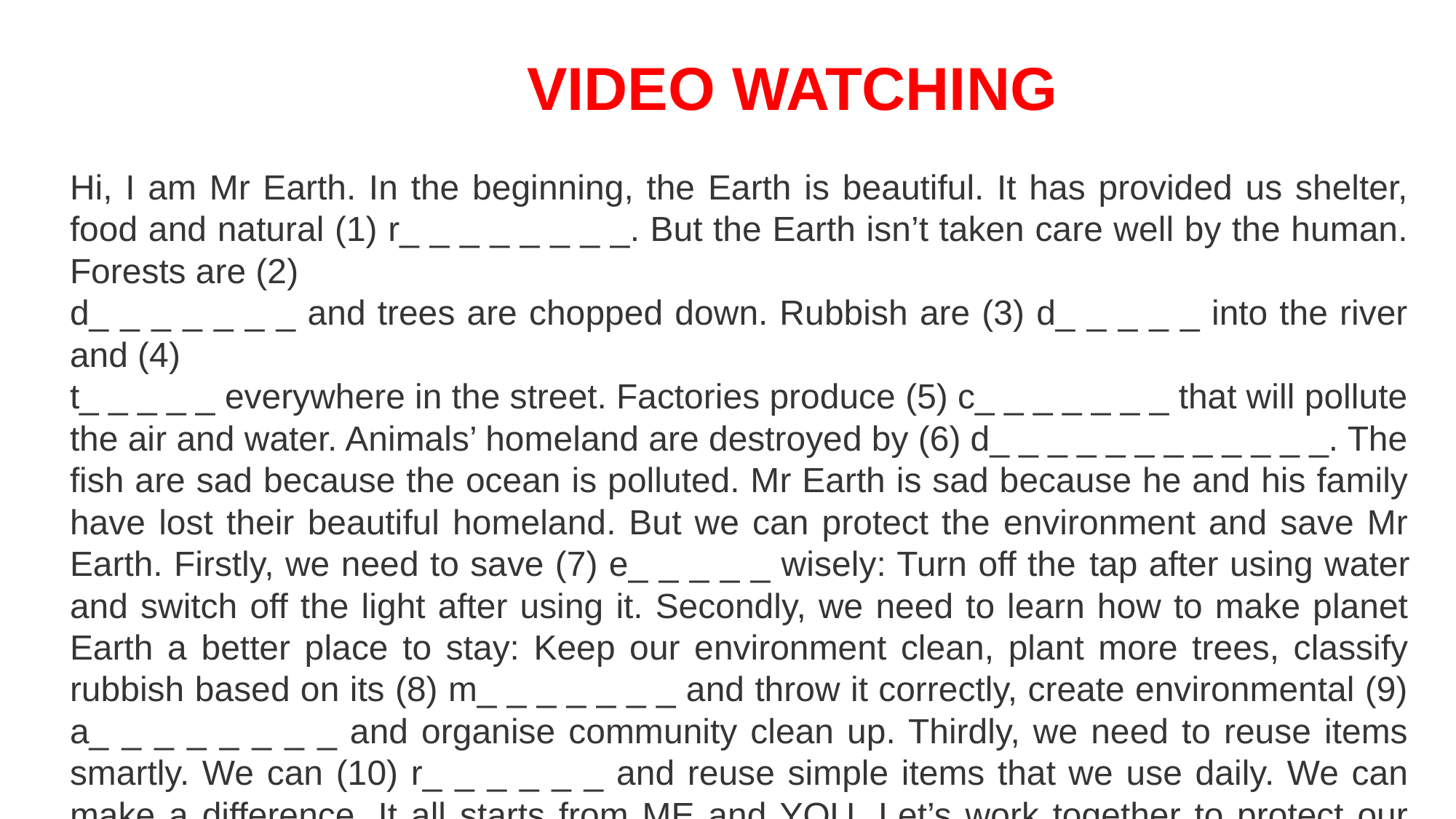

VIDEO WATCHING
Hi, I am Mr Earth. In the beginning, the Earth is beautiful. It has provided us shelter, food and natural (1) r_ _ _ _ _ _ _ _. But the Earth isn’t taken care well by the human. Forests are (2)
d_ _ _ _ _ _ _ and trees are chopped down. Rubbish are (3) d_ _ _ _ _ into the river and (4)
t_ _ _ _ _ everywhere in the street. Factories produce (5) c_ _ _ _ _ _ _ that will pollute the air and water. Animals’ homeland are destroyed by (6) d_ _ _ _ _ _ _ _ _ _ _ _. The fish are sad because the ocean is polluted. Mr Earth is sad because he and his family have lost their beautiful homeland. But we can protect the environment and save Mr Earth. Firstly, we need to save (7) e_ _ _ _ _ wisely: Turn off the tap after using water and switch off the light after using it. Secondly, we need to learn how to make planet Earth a better place to stay: Keep our environment clean, plant more trees, classify rubbish based on its (8) m_ _ _ _ _ _ _ and throw it correctly, create environmental (9) a_ _ _ _ _ _ _ _ and organise community clean up. Thirdly, we need to reuse items smartly. We can (10) r_ _ _ _ _ _ and reuse simple items that we use daily. We can make a difference. It all starts from ME and YOU. Let’s work together to protect our environment and make this world a better place.

Unit